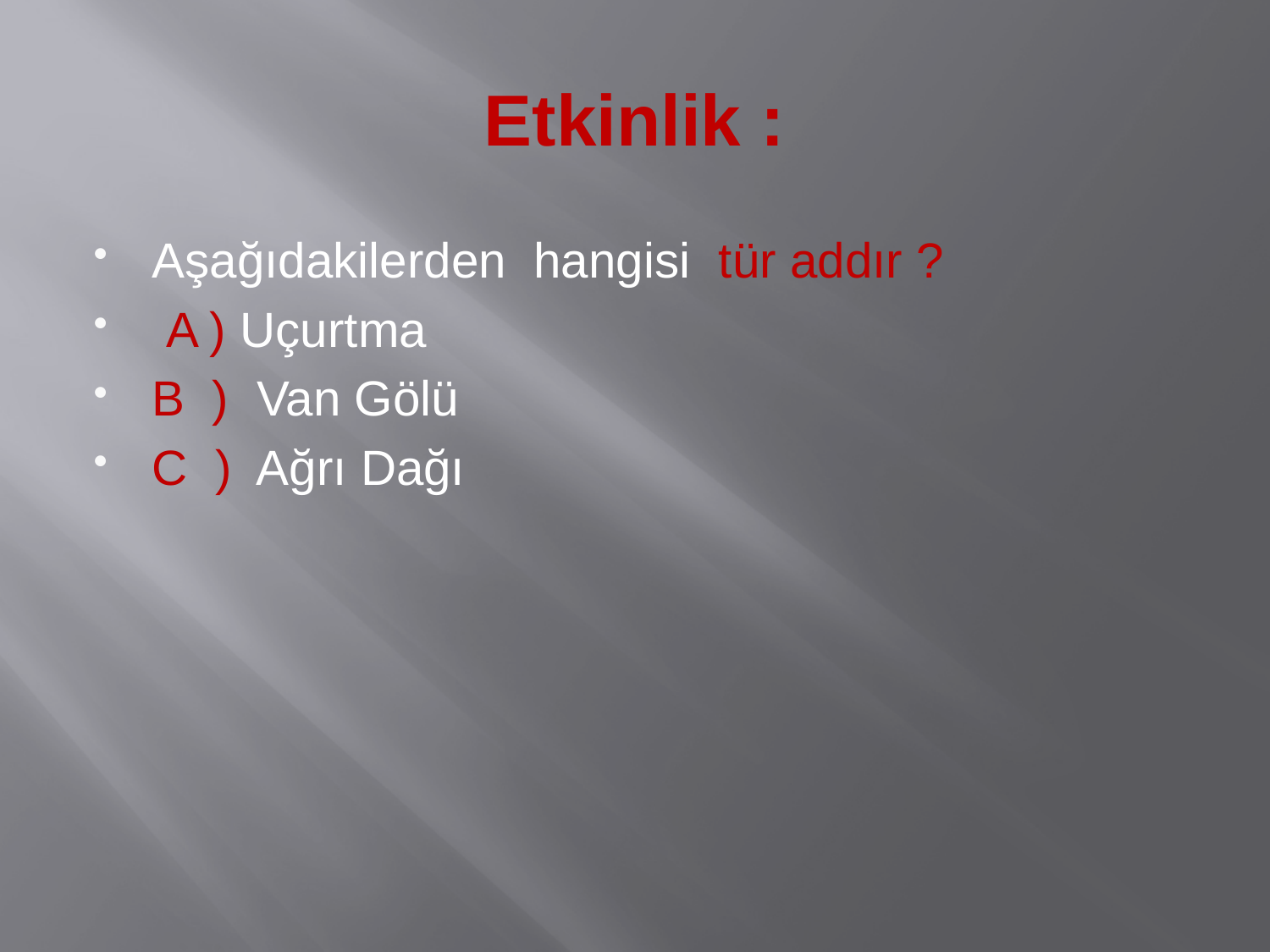

# Etkinlik :
Aşağıdakilerden  hangisi  tür addır ?
 A ) Uçurtma
B  )  Van Gölü
C  )  Ağrı Dağı